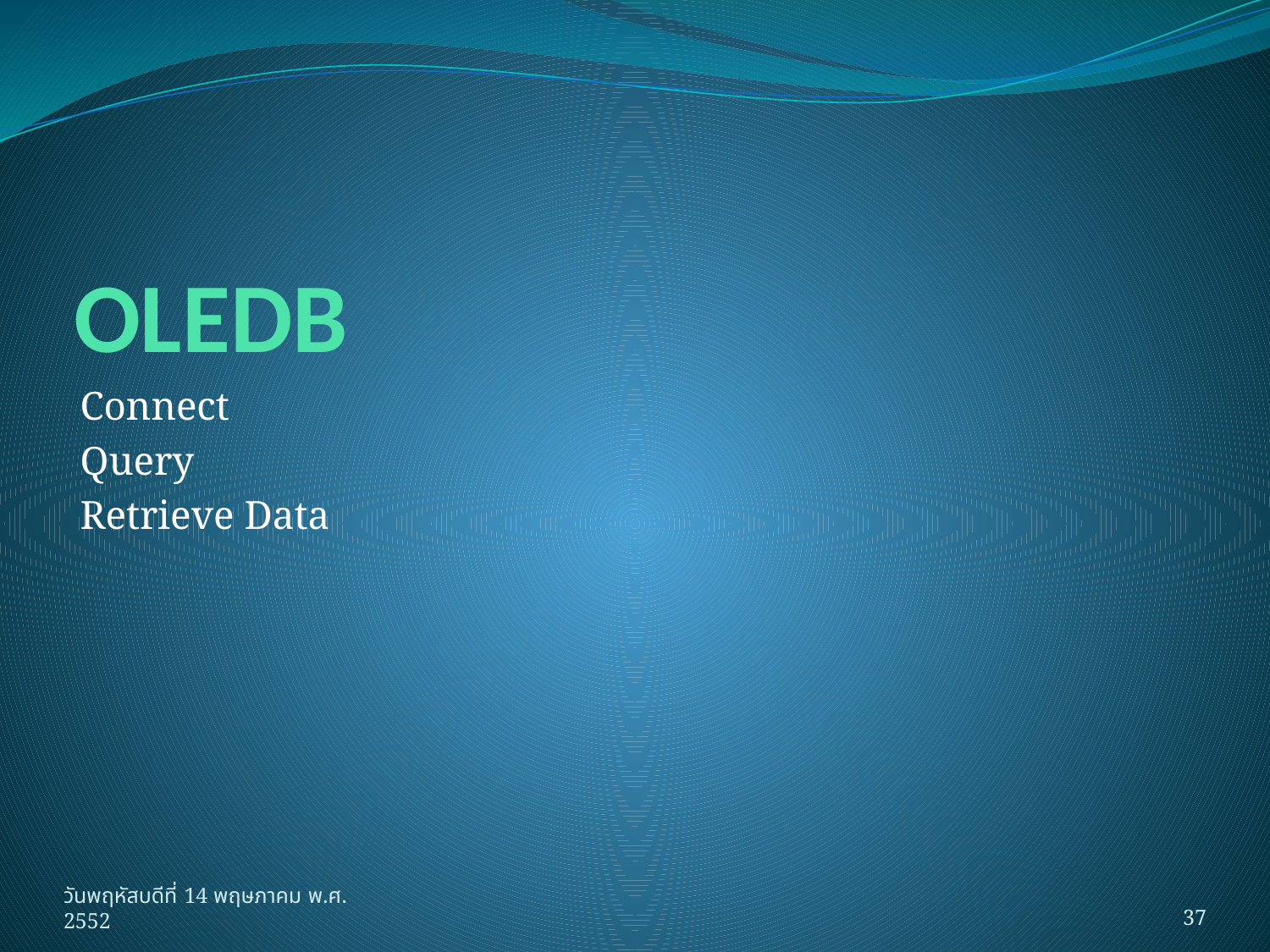

# OLEDB
Connect
Query
Retrieve Data
วันพฤหัสบดีที่ 14 พฤษภาคม พ.ศ. 2552
37